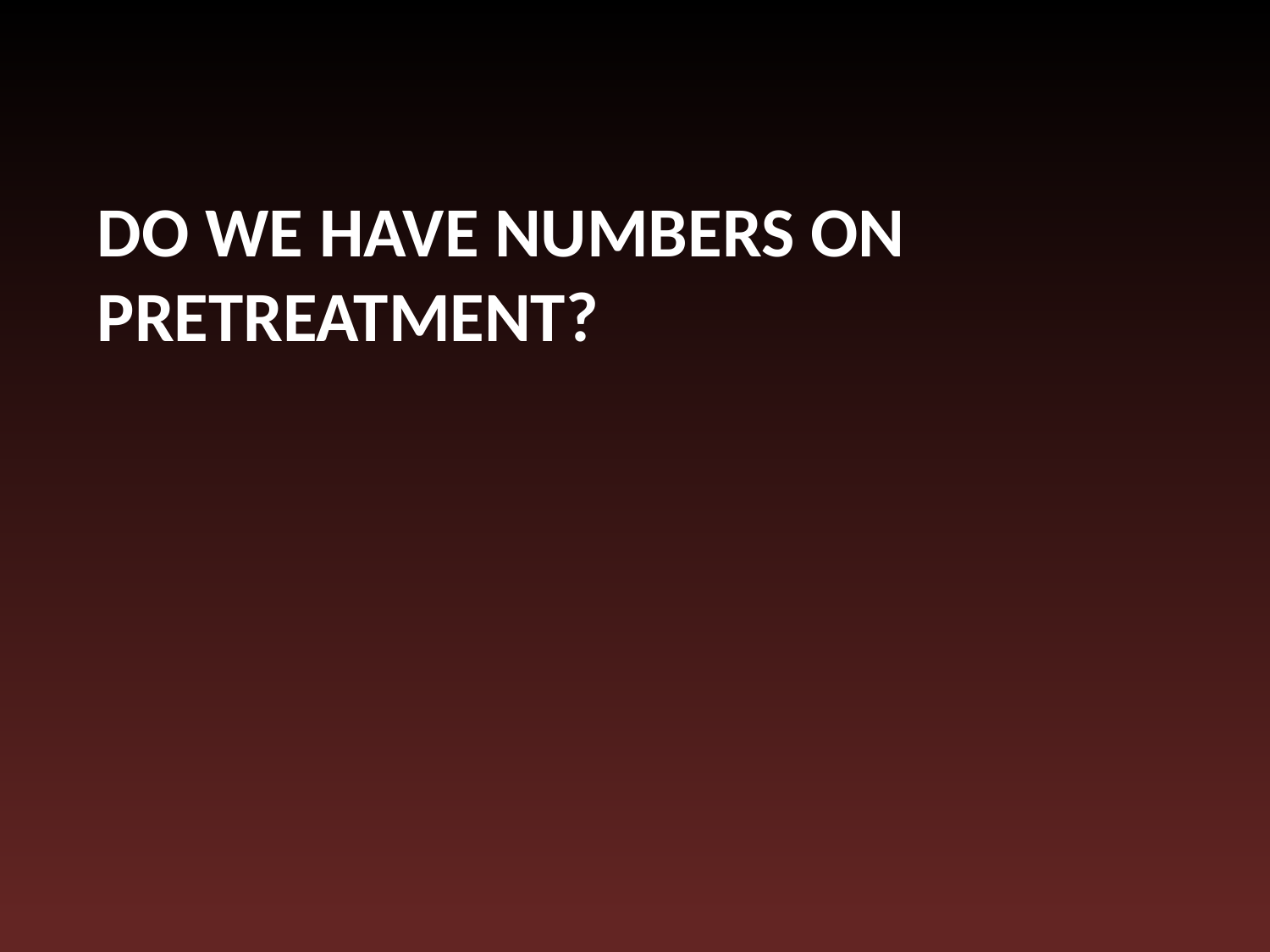

# Do we have numbers on pretreatment?